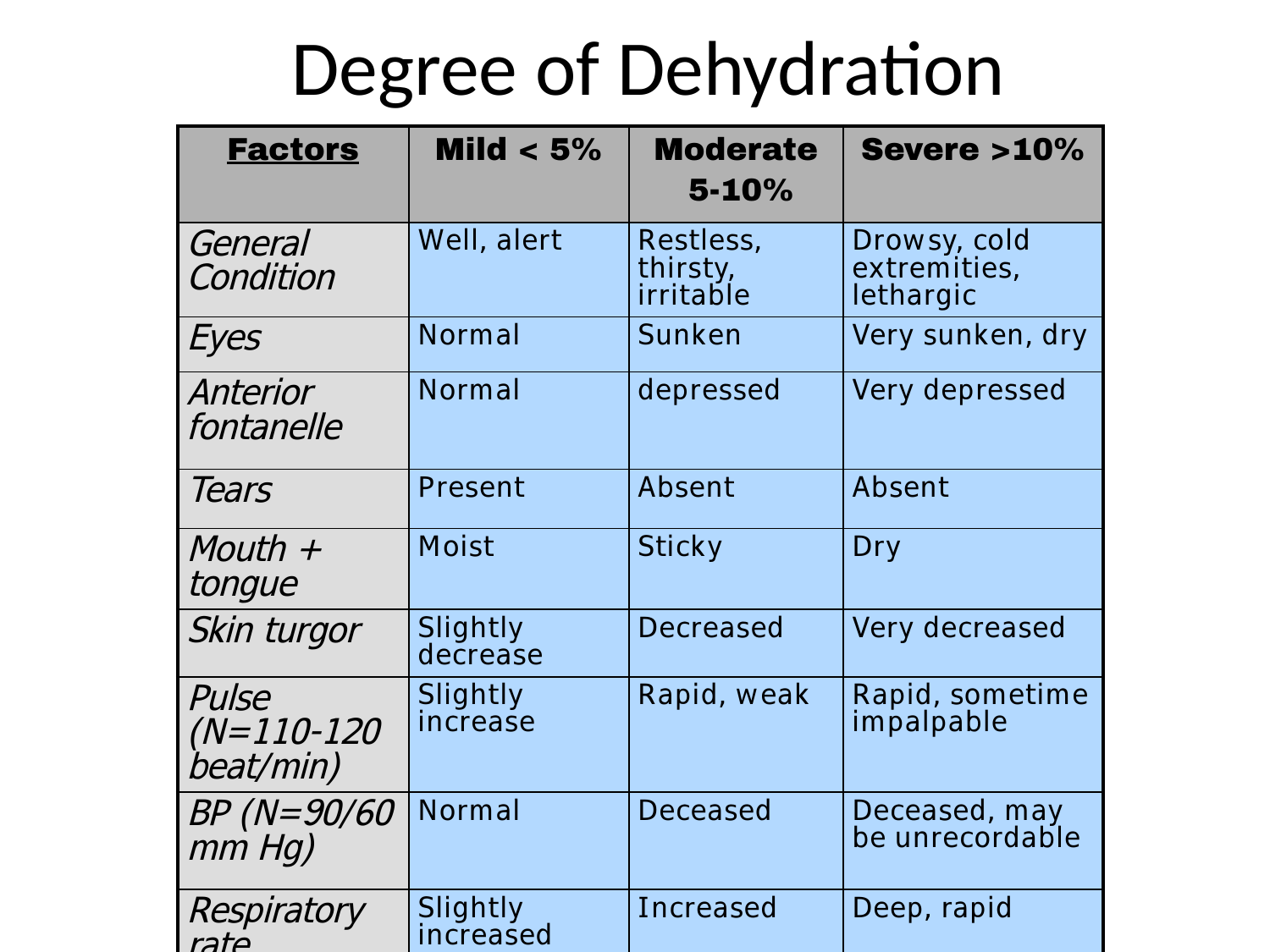

Degree of Dehydration
| Factors | Mild < 5% | Moderate 5-10% | Severe >10% |
| --- | --- | --- | --- |
| General Condition | Well, alert | Restless, thirsty, irritable | Drowsy, cold extremities, lethargic |
| Eyes | Normal | Sunken | Very sunken, dry |
| Anterior fontanelle | Normal | depressed | Very depressed |
| Tears | Present | Absent | Absent |
| Mouth + tongue | Moist | Sticky | Dry |
| Skin turgor | Slightly decrease | Decreased | Very decreased |
| Pulse (N=110-120 beat/min) | Slightly increase | Rapid, weak | Rapid, sometime impalpable |
| BP (N=90/60 mm Hg) | Normal | Deceased | Deceased, may be unrecordable |
| Respiratory rate | Slightly increased | Increased | Deep, rapid |
| Urine output | Normal | Reduced | Markedly reduced |